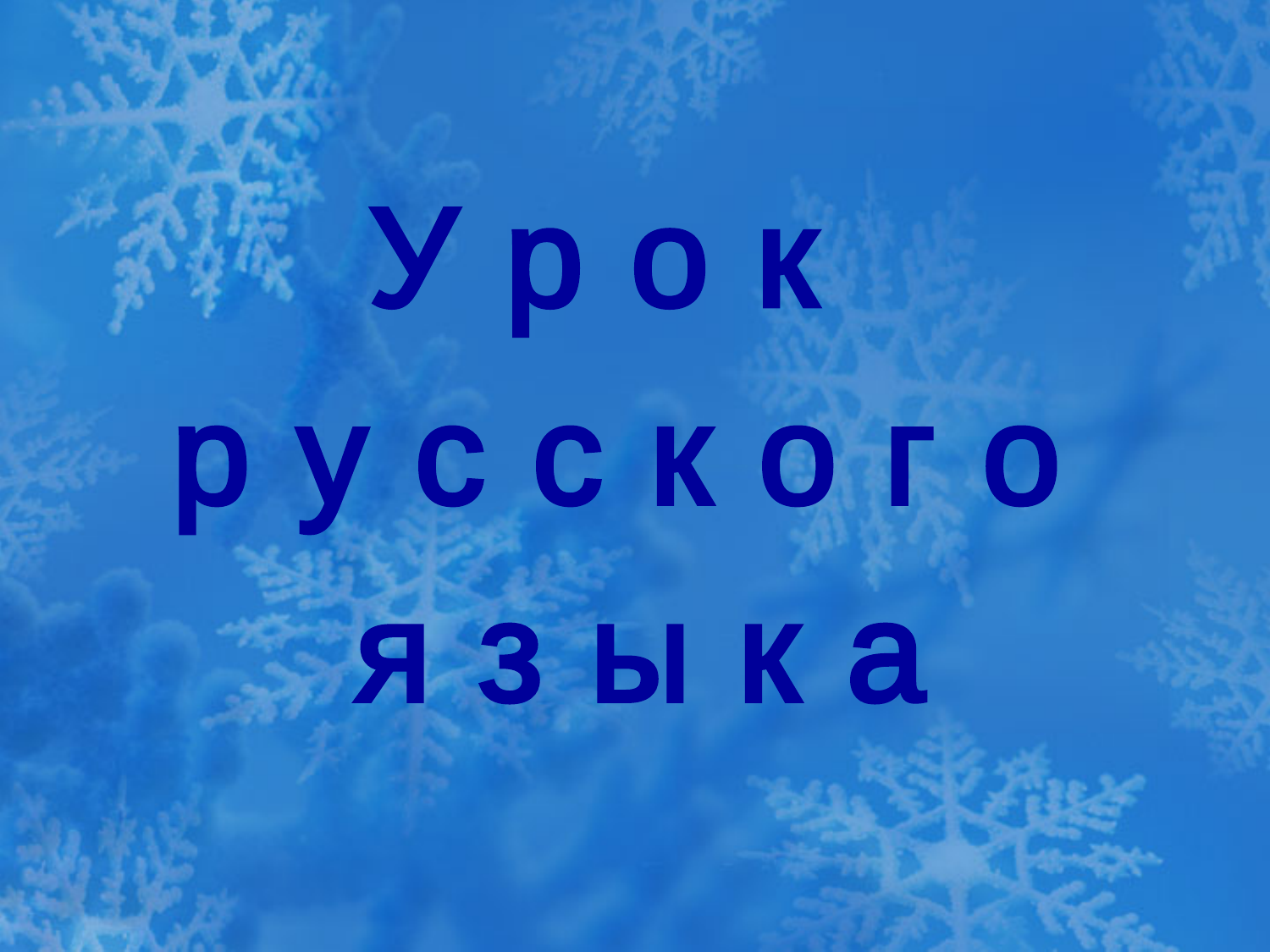

#
У р о к
р у с с к о г о
я з ы к а